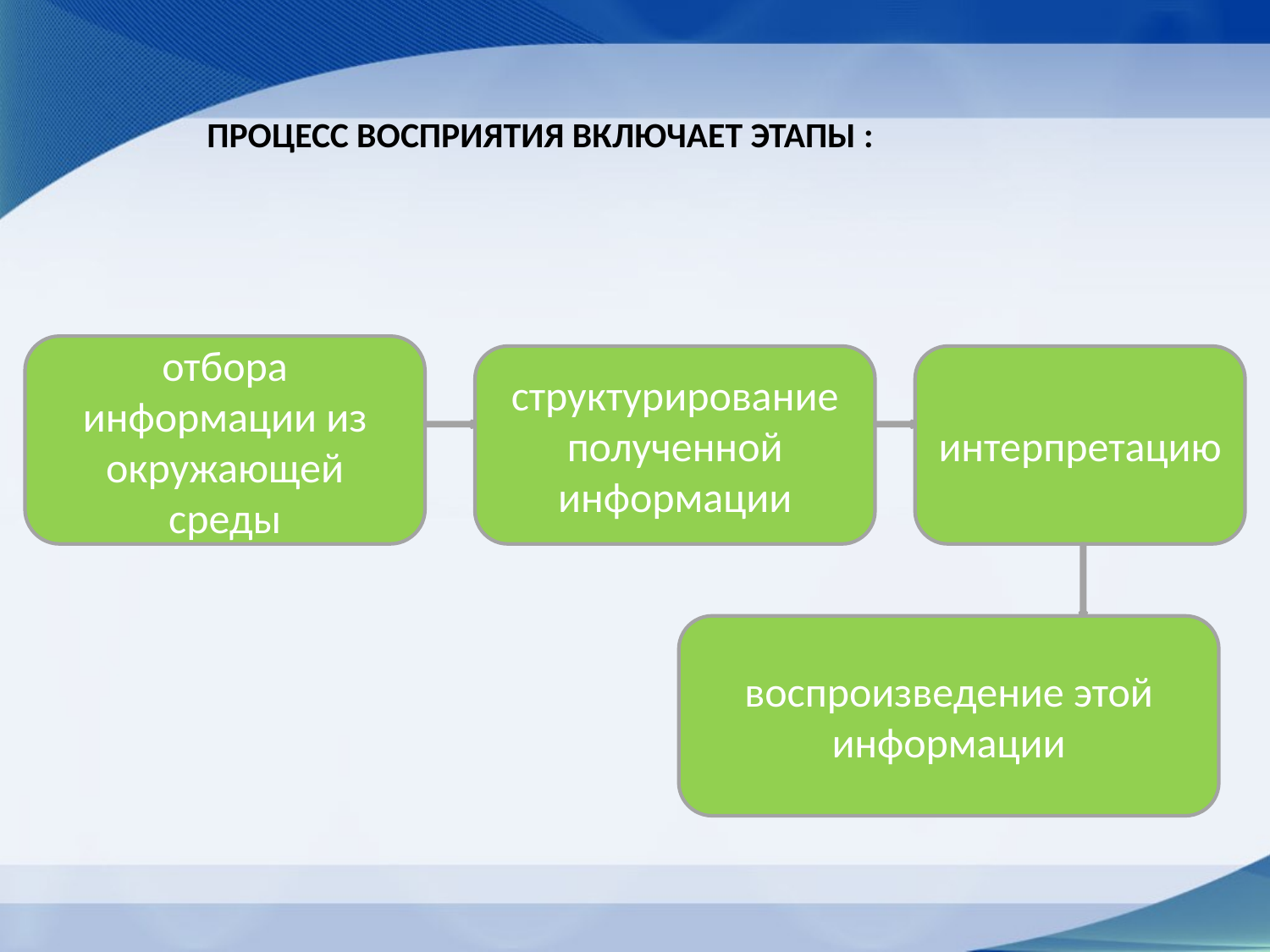

# Процесс восприятия включает этапы :

отбора информации из окружающей среды
структурирование полученной информации
интерпретацию

воспроизведение этой информации